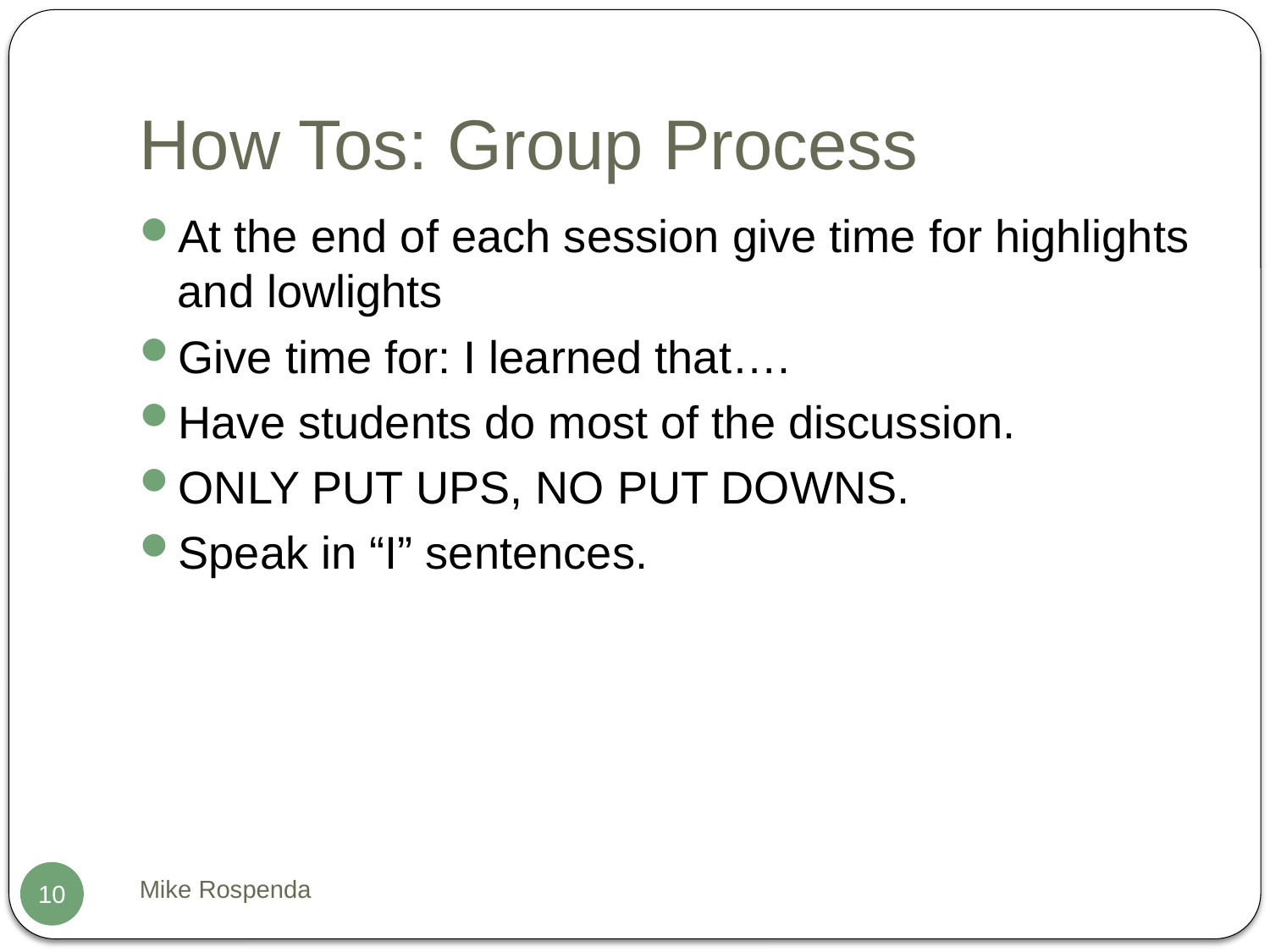

# How Tos: Group Process
At the end of each session give time for highlights and lowlights
Give time for: I learned that….
Have students do most of the discussion.
ONLY PUT UPS, NO PUT DOWNS.
Speak in “I” sentences.
Mike Rospenda
10